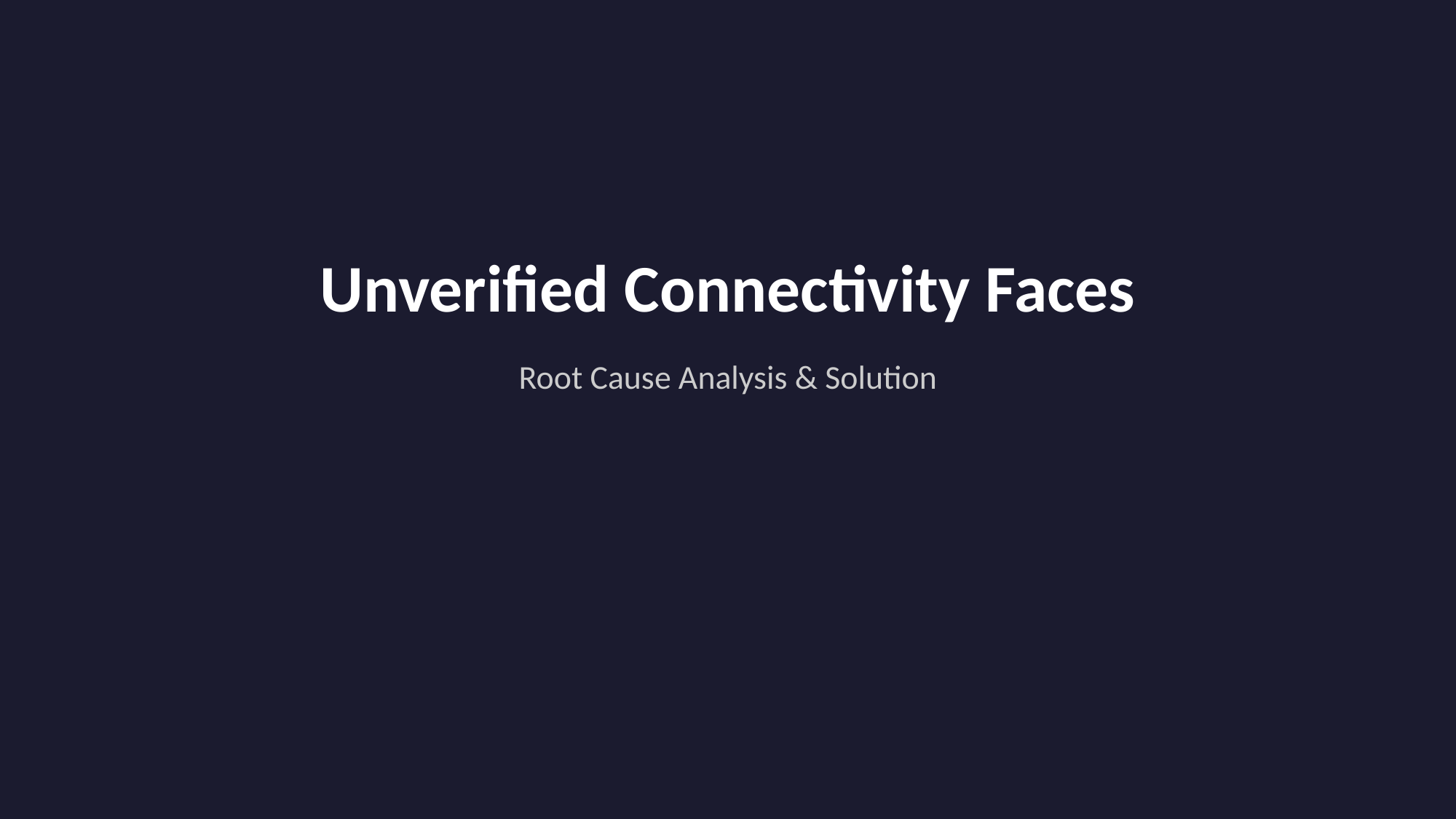

Unverified Connectivity Faces
Root Cause Analysis & Solution